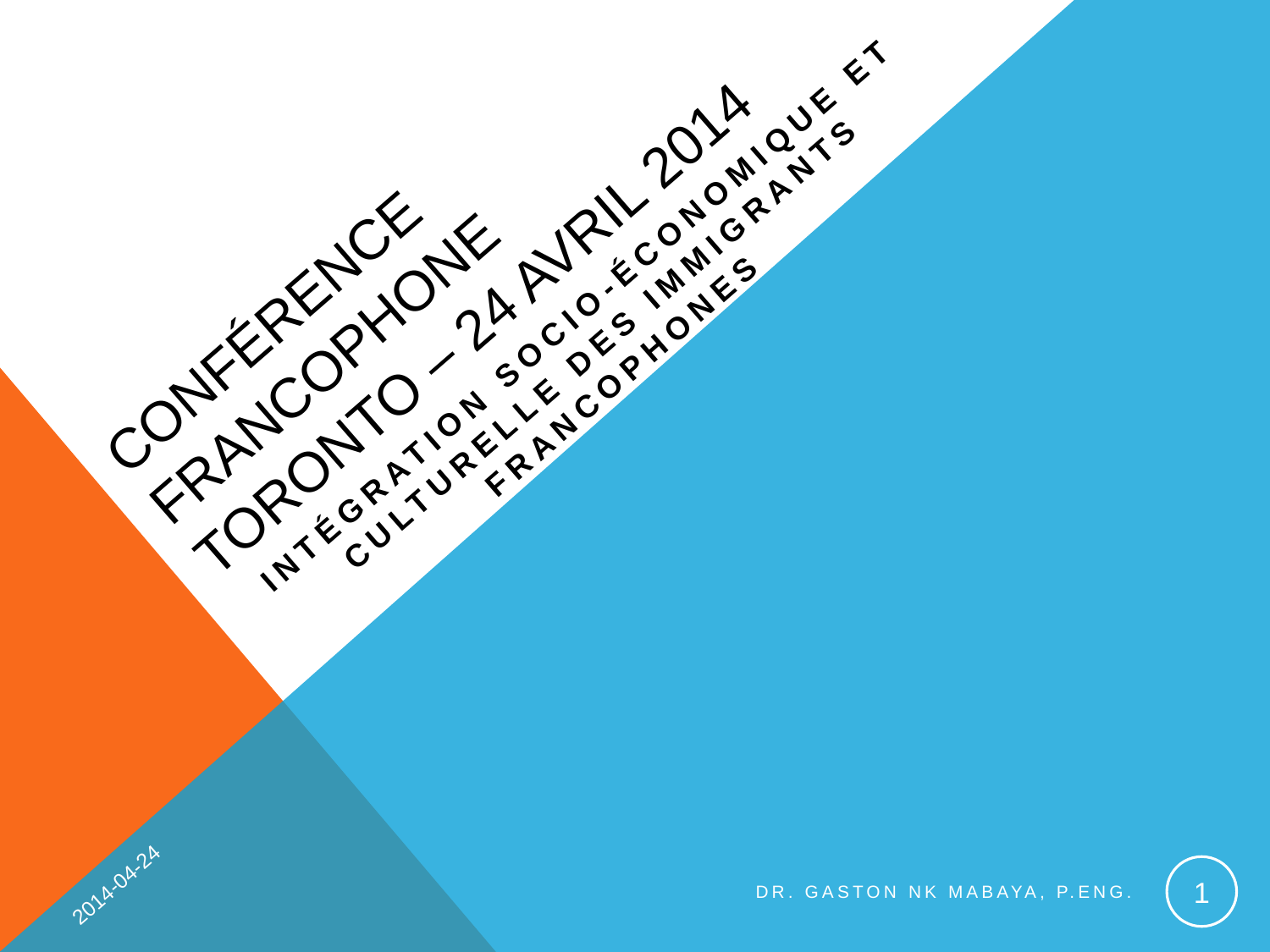

# CONFÉRENCE FRANCOPHONE TORONTO – 24 avril 2014
INTÉGRATION SOCIO-ÉCONOMIQUE ET CULTURELLE DES IMMIGRANTS FRANCOPHONES
2014-04-24
1
Dr. Gaston NK Mabaya, P.Eng.